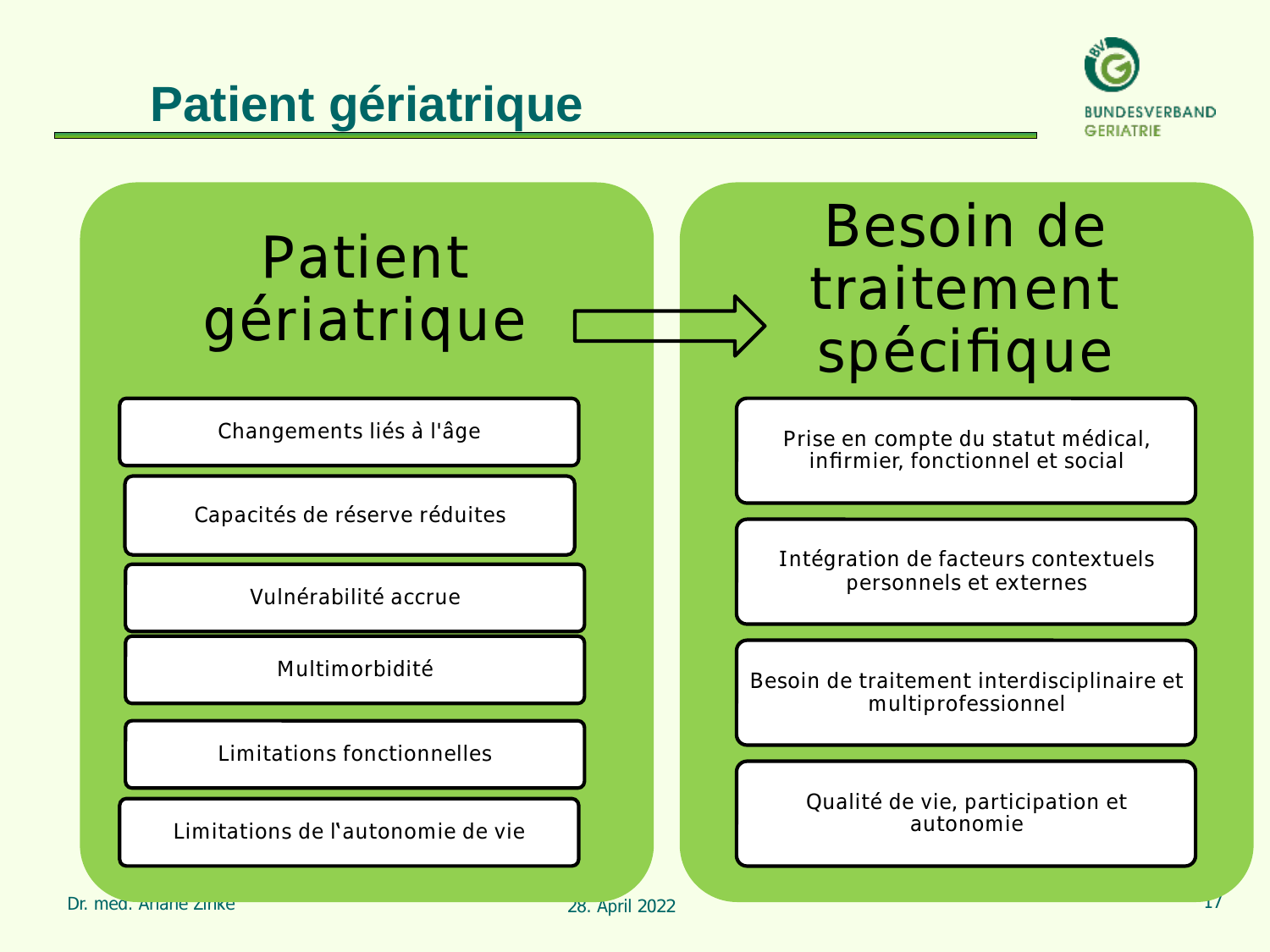

# Patient gériatrique
Patient gériatrique
Changements liés à l'âge
Limitations fonctionnelles
Capacités de réserve réduites
Vulnérabilité accrue
Multimorbidité
Limitations de l‘autonomie de vie
Besoin de traitement spécifique
Prise en compte du statut médical, infirmier, fonctionnel et social
Intégration de facteurs contextuels personnels et externes
Besoin de traitement interdisciplinaire et multiprofessionnel
Qualité de vie, participation et autonomie